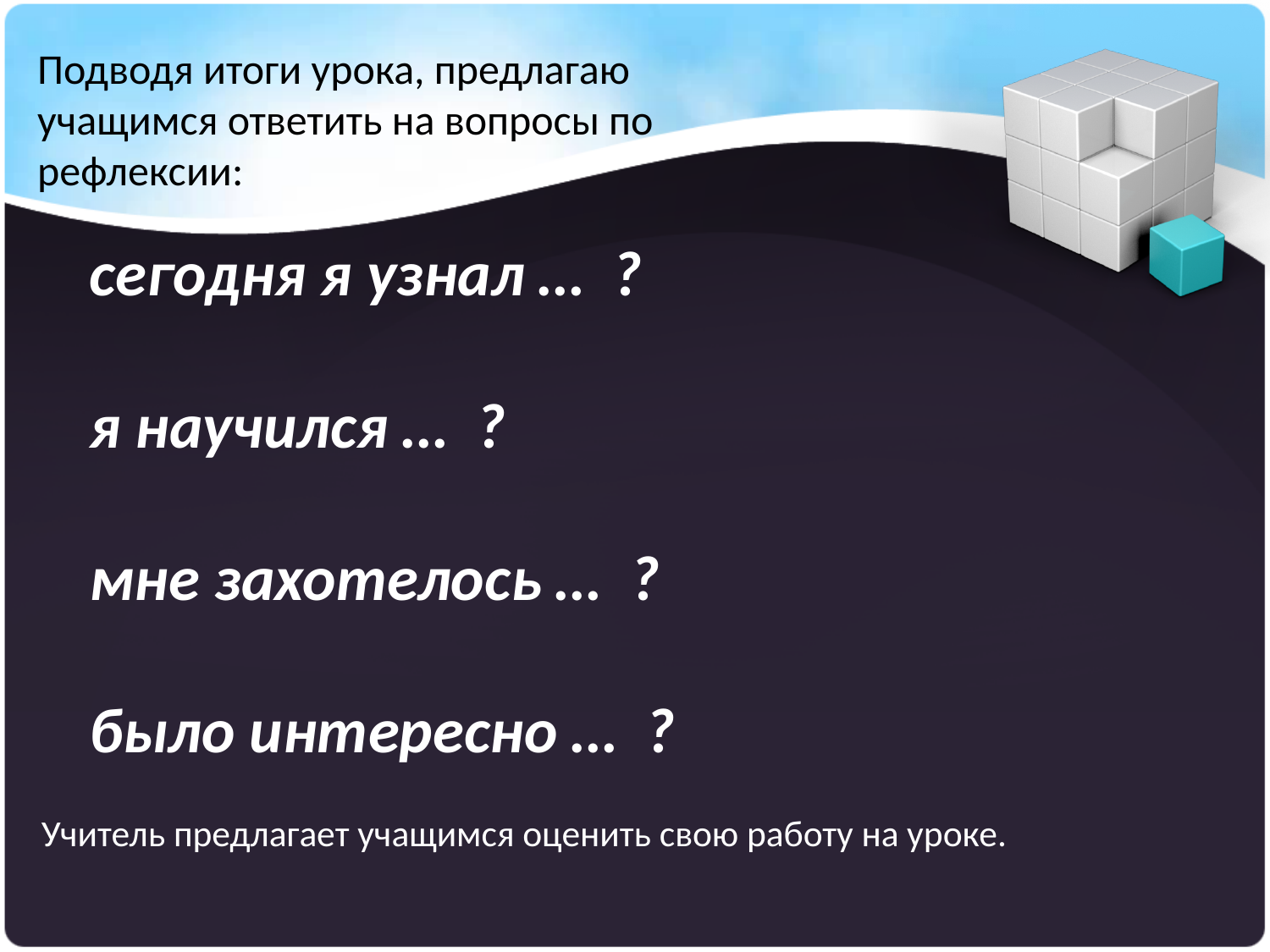

Подводя итоги урока, предлагаю  учащимся ответить на вопросы по рефлексии:
сегодня я узнал …  ?

я научился …  ?

мне захотелось …  ?

было интересно …  ?
Учитель предлагает учащимся оценить свою работу на уроке.

Учитель благодарит всех за сотрудничество.